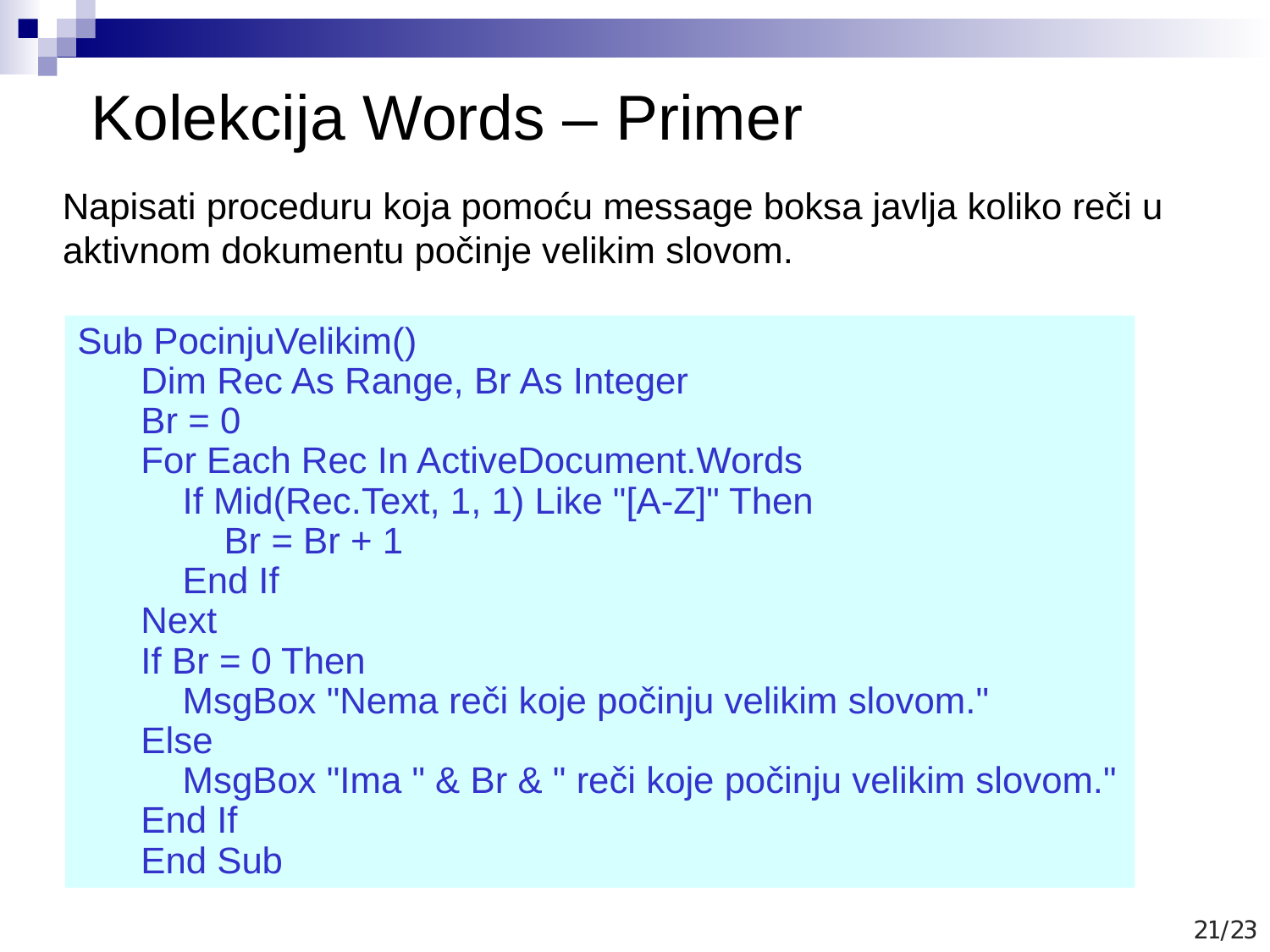

# Kolekcija Words – Primer
Napisati proceduru koja pomoću message boksa javlja koliko reči u aktivnom dokumentu počinje velikim slovom.
Sub PocinjuVelikim()
Dim Rec As Range, Br As Integer
Br = 0
For Each Rec In ActiveDocument.Words
    If Mid(Rec.Text, 1, 1) Like "[A-Z]" Then
        Br = Br + 1
    End If
Next
If Br = 0 Then
    MsgBox "Nema reči koje počinju velikim slovom."
Else
    MsgBox "Ima " & Br & " reči koje počinju velikim slovom."
End If
End Sub
21/23